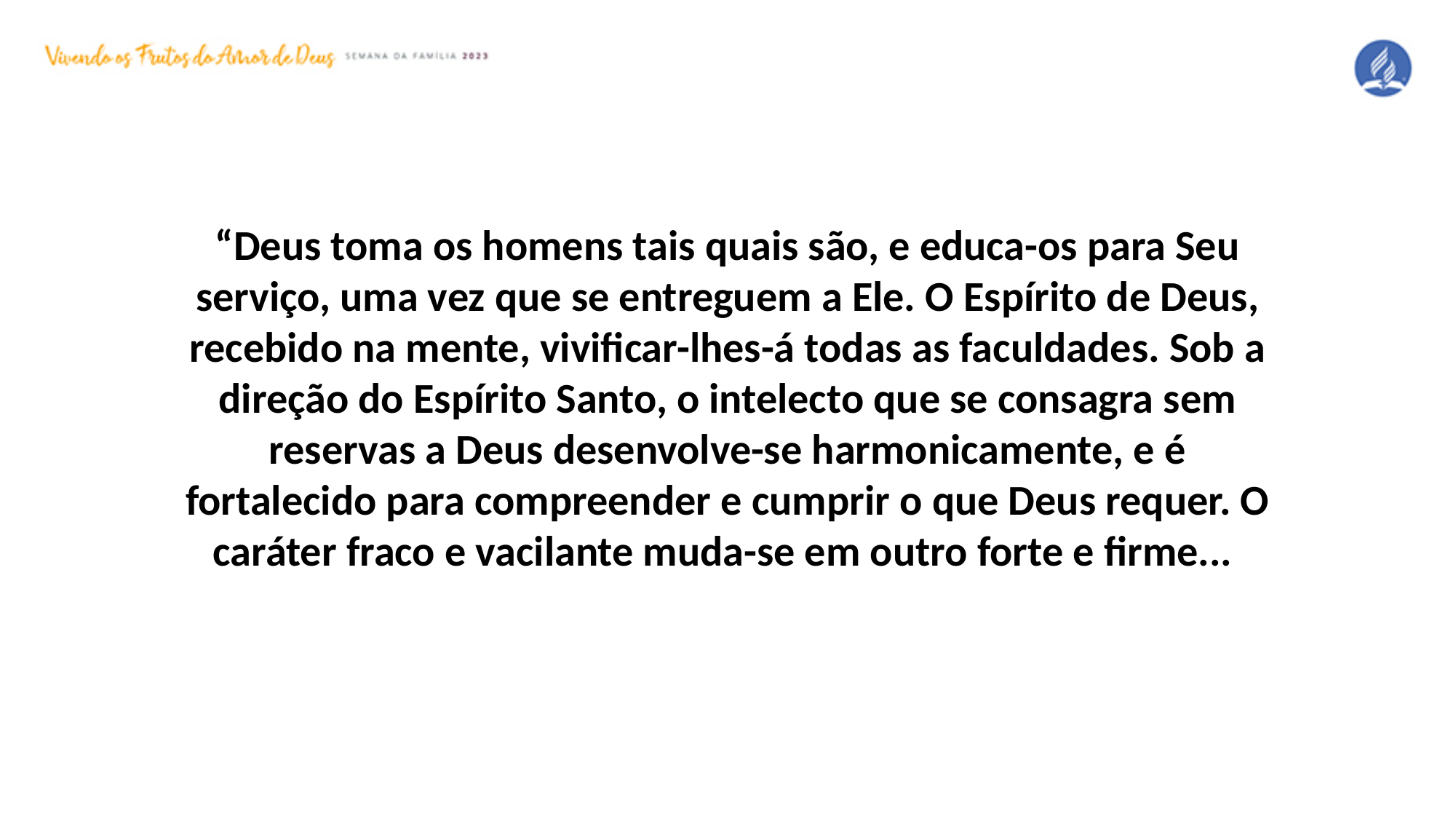

“Deus toma os homens tais quais são, e educa-os para Seu serviço, uma vez que se entreguem a Ele. O Espírito de Deus, recebido na mente, vivificar-lhes-á todas as faculdades. Sob a direção do Espírito Santo, o intelecto que se consagra sem reservas a Deus desenvolve-se harmonicamente, e é fortalecido para compreender e cumprir o que Deus requer. O caráter fraco e vacilante muda-se em outro forte e firme...